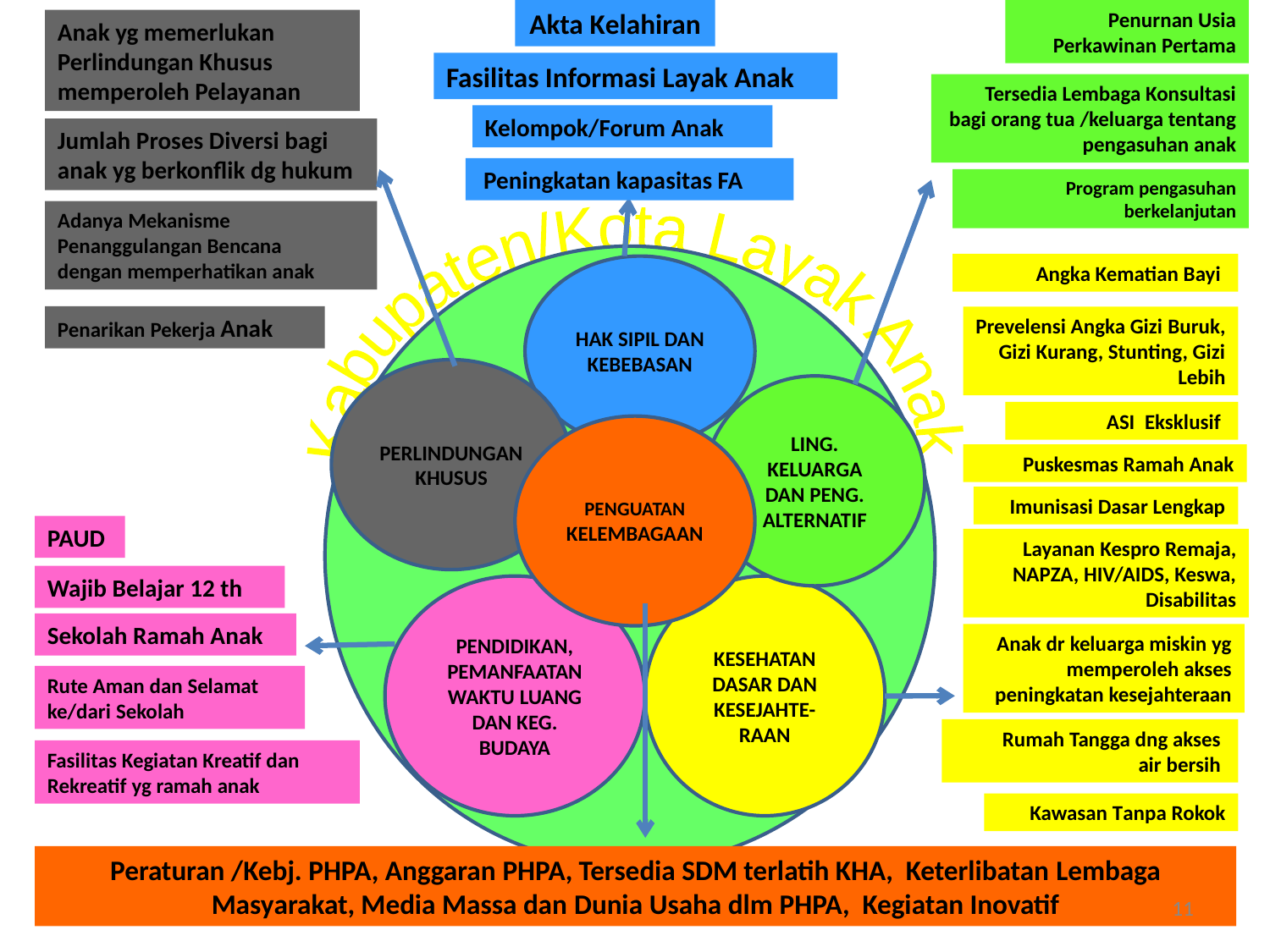

Akta Kelahiran
Penurnan Usia Perkawinan Pertama
Anak yg memerlukan Perlindungan Khusus   memperoleh Pelayanan
Fasilitas Informasi Layak Anak
Tersedia Lembaga Konsultasi bagi orang tua /keluarga tentang pengasuhan anak
Kelompok/Forum Anak

Jumlah Proses Diversi bagi anak yg berkonflik dg hukum
 Peningkatan kapasitas FA
Program pengasuhan berkelanjutan
Adanya Mekanisme Penanggulangan Bencana
dengan memperhatikan anak
Kabupaten/Kota Layak Anak

Angka Kematian Bayi
HAK SIPIL DAN KEBEBASAN
Penarikan Pekerja Anak
Prevelensi Angka Gizi Buruk, Gizi Kurang, Stunting, Gizi Lebih
PERLINDUNGAN KHUSUS
LING. KELUARGA DAN PENG. ALTERNATIF
ASI  Eksklusif
PENGUATAN KELEMBAGAAN
Puskesmas Ramah Anak
Imunisasi Dasar Lengkap
PAUD
Layanan Kespro Remaja, NAPZA, HIV/AIDS, Keswa, Disabilitas
Wajib Belajar 12 th
PENDIDIKAN, PEMANFAATAN WAKTU LUANG DAN KEG. BUDAYA
KESEHATAN DASAR DAN KESEJAHTE-RAAN
Sekolah Ramah Anak
Anak dr keluarga miskin yg memperoleh akses peningkatan kesejahteraan
Rute Aman dan Selamat ke/dari Sekolah
Rumah Tangga dng akses
air bersih
Fasilitas Kegiatan Kreatif dan Rekreatif yg ramah anak
Kawasan Tanpa Rokok
Peraturan /Kebj. PHPA, Anggaran PHPA, Tersedia SDM terlatih KHA,  Keterlibatan Lembaga Masyarakat, Media Massa dan Dunia Usaha dlm PHPA,  Kegiatan Inovatif
11